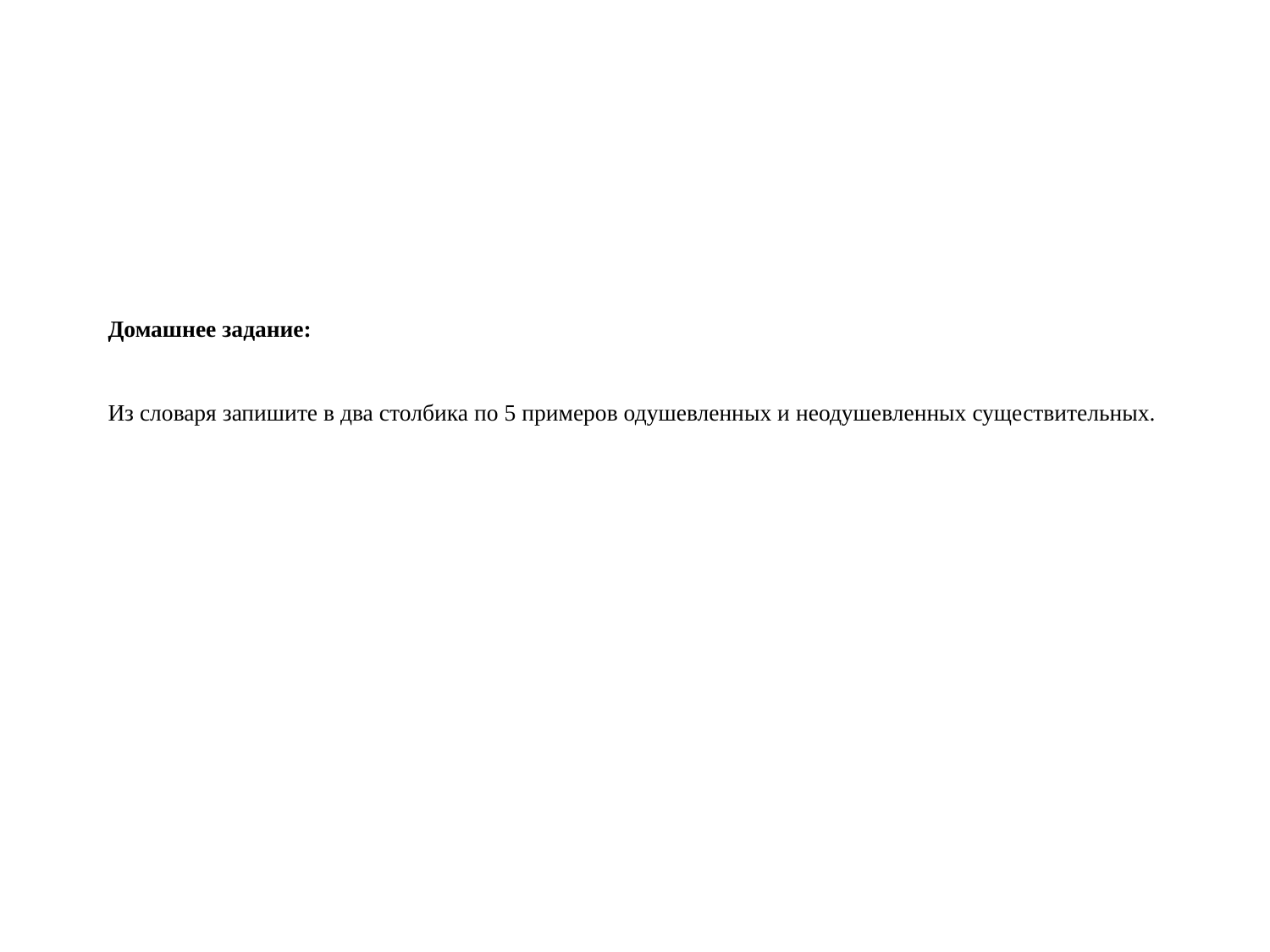

# Домашнее задание: Из словаря запишите в два столбика по 5 примеров одушевленных и неодушевленных существительных.